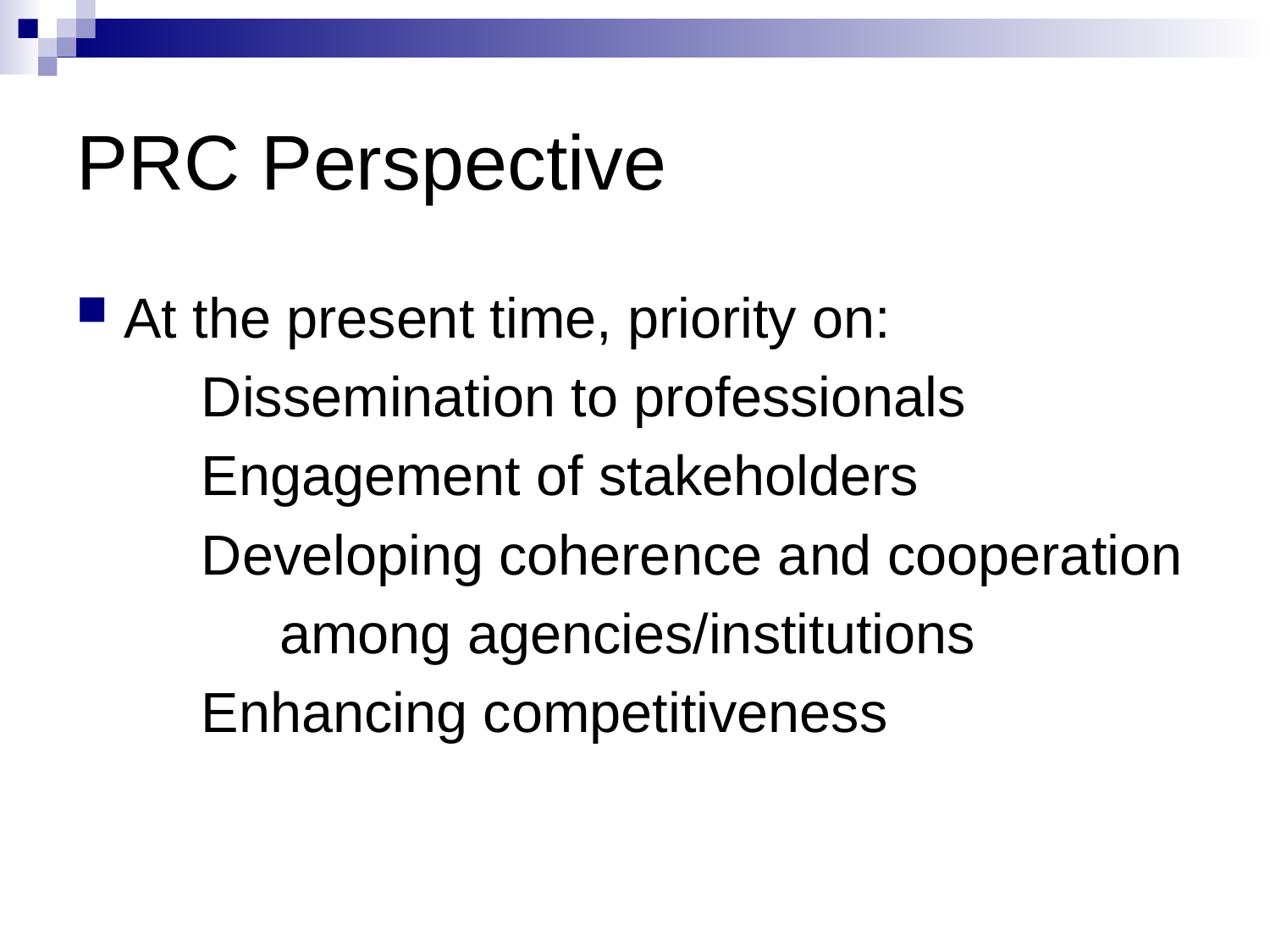

# PRC Perspective
At the present time, priority on:
        Dissemination to professionals
        Engagement of stakeholders
        Developing coherence and cooperation
             among agencies/institutions
        Enhancing competitiveness